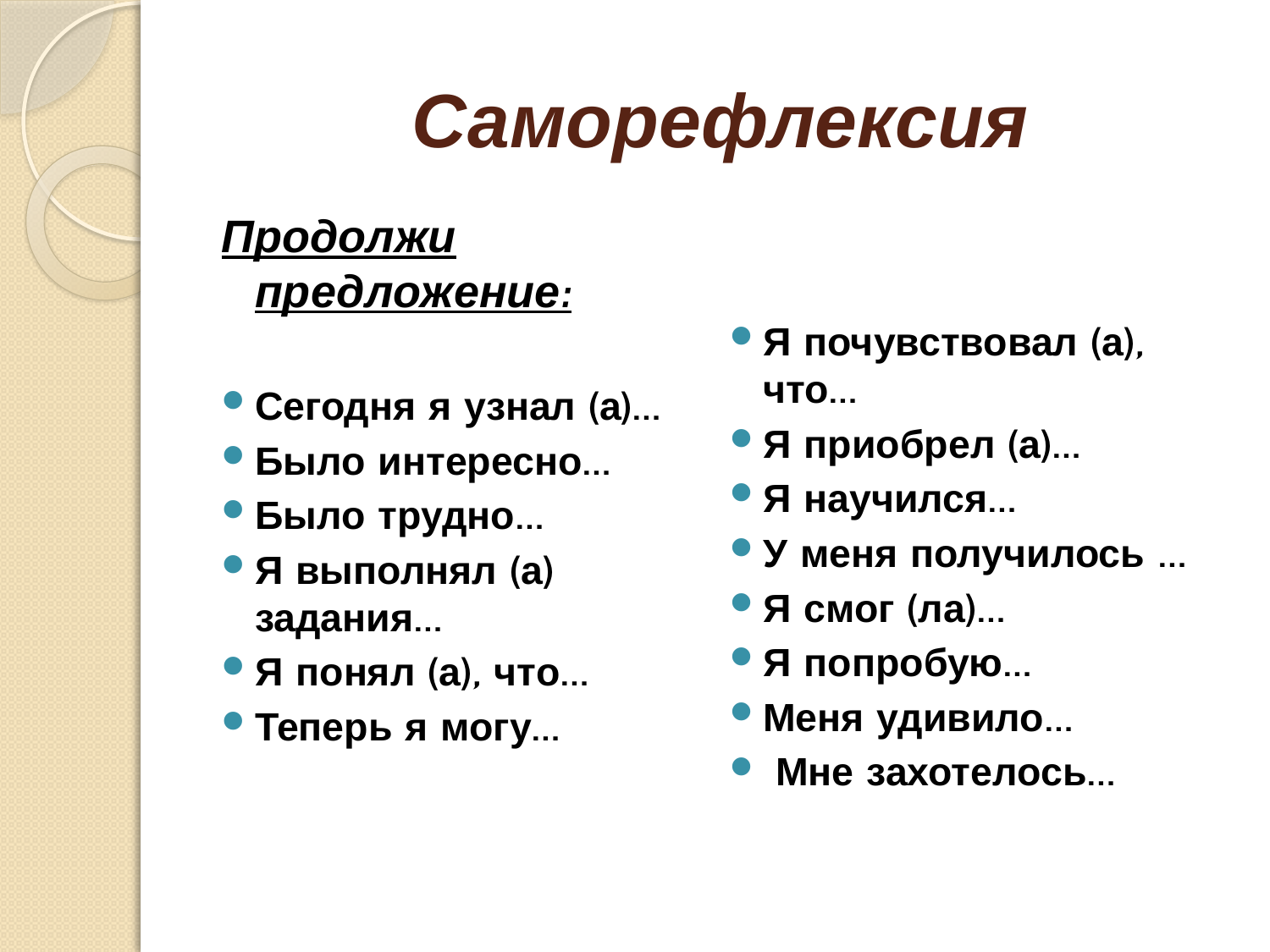

# Саморефлексия
Продолжи предложение:

Сегодня я узнал (а)…
Было интересно…
Было трудно…
Я выполнял (а) задания…
Я понял (а), что…
Теперь я могу…

Я почувствовал (а), что…
Я приобрел (а)…
Я научился…
У меня получилось …
Я смог (ла)…
Я попробую…
Меня удивило…
 Мне захотелось…